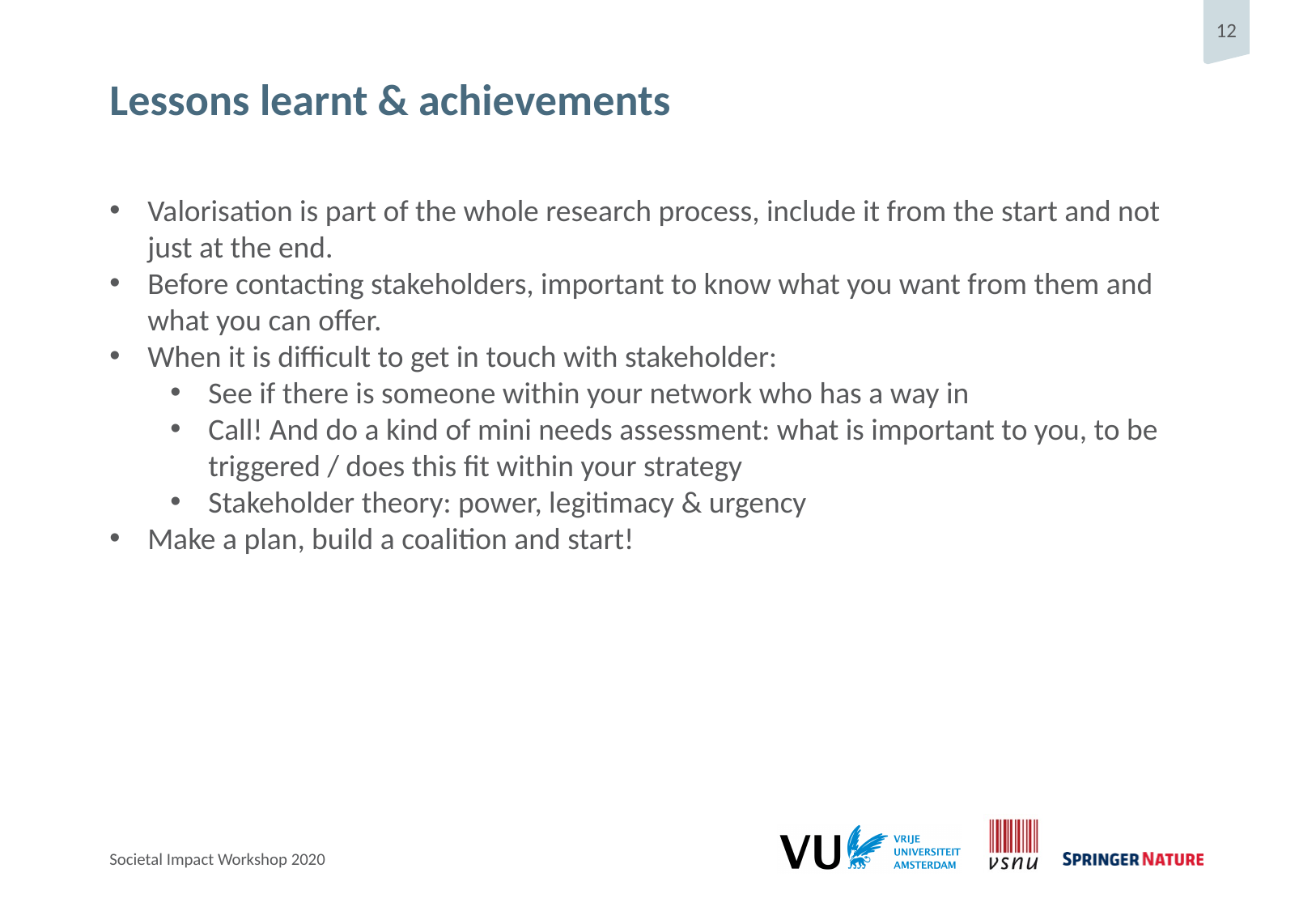

# Lessons learnt & achievements
Valorisation is part of the whole research process, include it from the start and not just at the end.
Before contacting stakeholders, important to know what you want from them and what you can offer.
When it is difficult to get in touch with stakeholder:
See if there is someone within your network who has a way in
Call! And do a kind of mini needs assessment: what is important to you, to be triggered / does this fit within your strategy
Stakeholder theory: power, legitimacy & urgency
Make a plan, build a coalition and start!